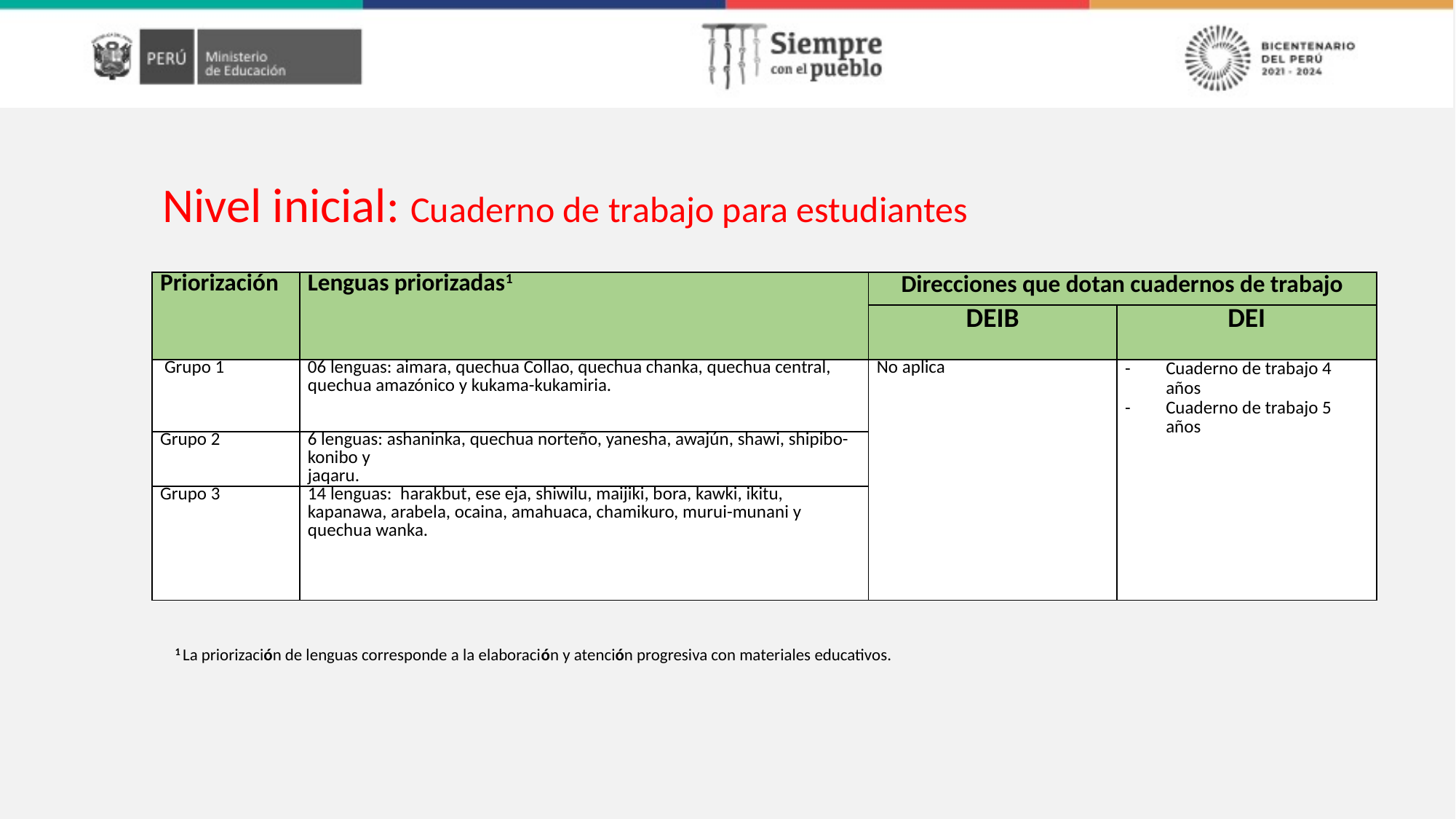

Nivel inicial: Cuaderno de trabajo para estudiantes

| Priorización | Lenguas priorizadas1 | Direcciones que dotan cuadernos de trabajo |  |
| --- | --- | --- | --- |
|  |  | DEIB | DEI |
| Grupo 1 | 06 lenguas: aimara, quechua Collao, quechua chanka, quechua central, quechua amazónico y kukama-kukamiria. | No aplica | Cuaderno de trabajo 4 años Cuaderno de trabajo 5 años |
| Grupo 2 | 6 lenguas: ashaninka, quechua norteño, yanesha, awajún, shawi, shipibo-konibo y jaqaru. |  |  |
| Grupo 3 | 14 lenguas: harakbut, ese eja, shiwilu, maijiki, bora, kawki, ikitu, kapanawa, arabela, ocaina, amahuaca, chamikuro, murui-munani y quechua wanka. |  |  |
1 La priorización de lenguas corresponde a la elaboración y atención progresiva con materiales educativos.